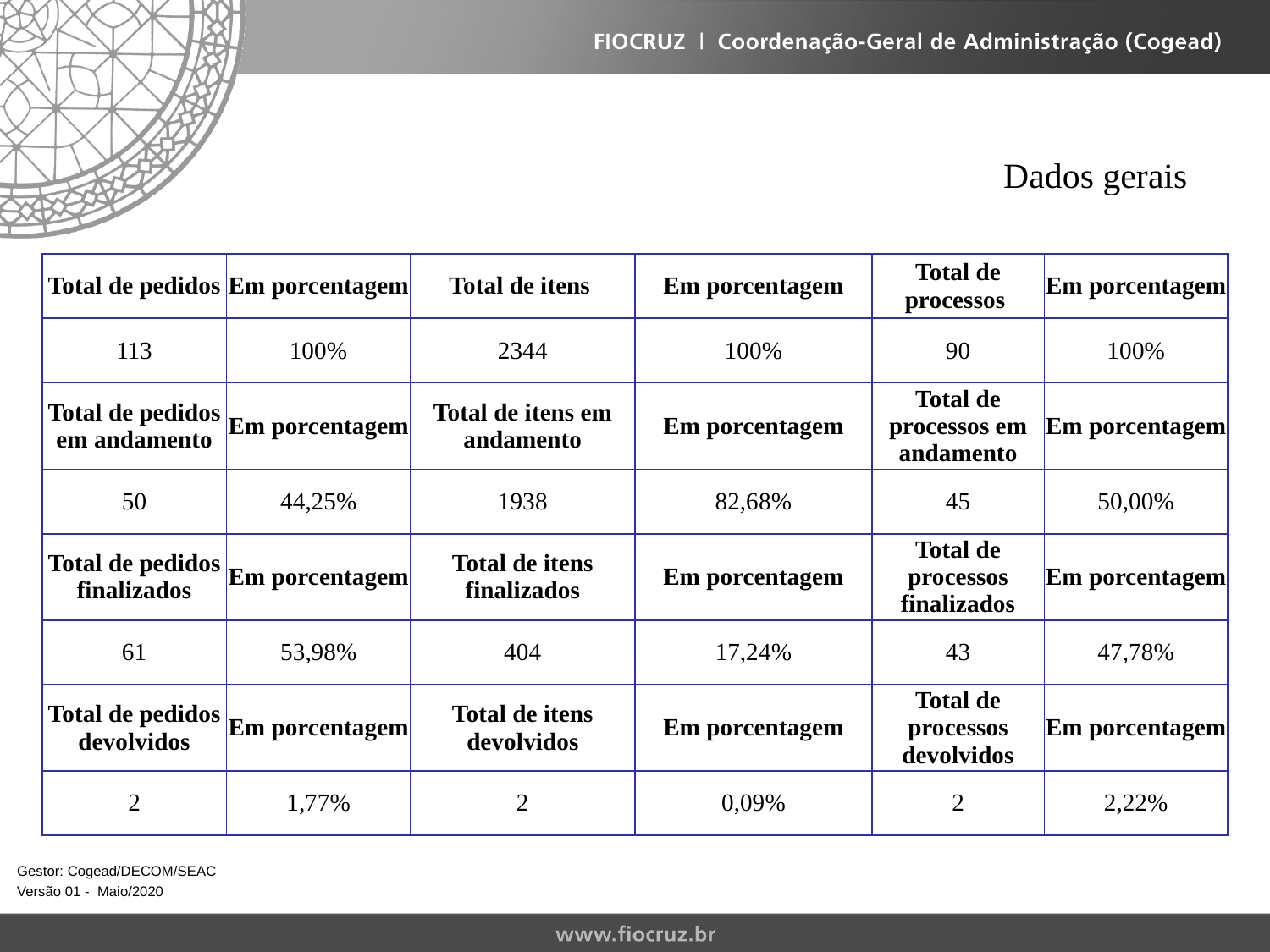

Dados gerais
| Total de pedidos | Em porcentagem | Total de itens | Em porcentagem | Total de processos | Em porcentagem |
| --- | --- | --- | --- | --- | --- |
| 113 | 100% | 2344 | 100% | 90 | 100% |
| Total de pedidos em andamento | Em porcentagem | Total de itens em andamento | Em porcentagem | Total de processos em andamento | Em porcentagem |
| 50 | 44,25% | 1938 | 82,68% | 45 | 50,00% |
| Total de pedidos finalizados | Em porcentagem | Total de itens finalizados | Em porcentagem | Total de processos finalizados | Em porcentagem |
| 61 | 53,98% | 404 | 17,24% | 43 | 47,78% |
| Total de pedidos devolvidos | Em porcentagem | Total de itens devolvidos | Em porcentagem | Total de processos devolvidos | Em porcentagem |
| 2 | 1,77% | 2 | 0,09% | 2 | 2,22% |
Gestor: Cogead/DECOM/SEAC
Versão 01 -  Maio/2020